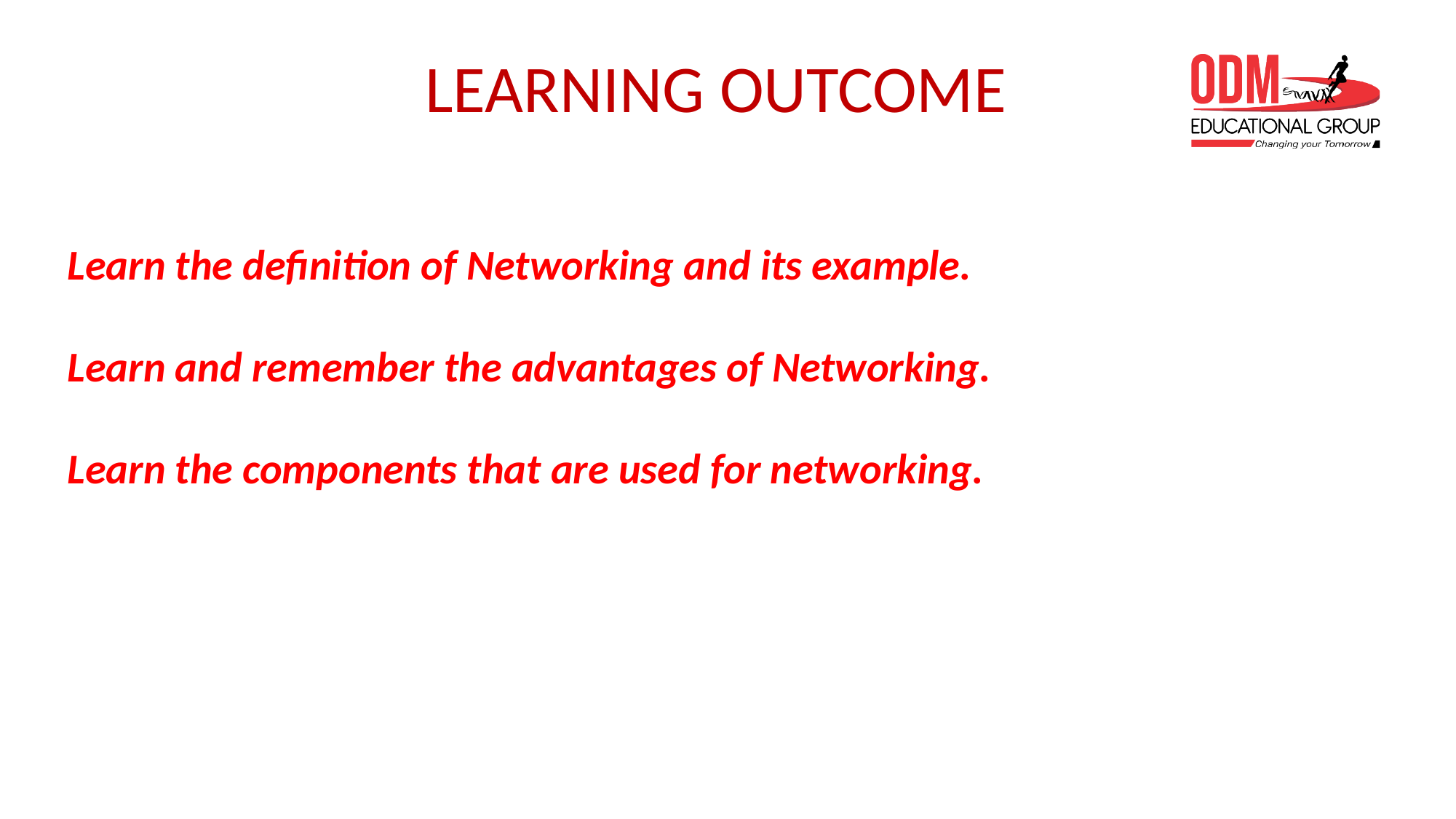

# LEARNING OUTCOME

Learn the definition of Networking and its example.
Learn and remember the advantages of Networking.
Learn the components that are used for networking.